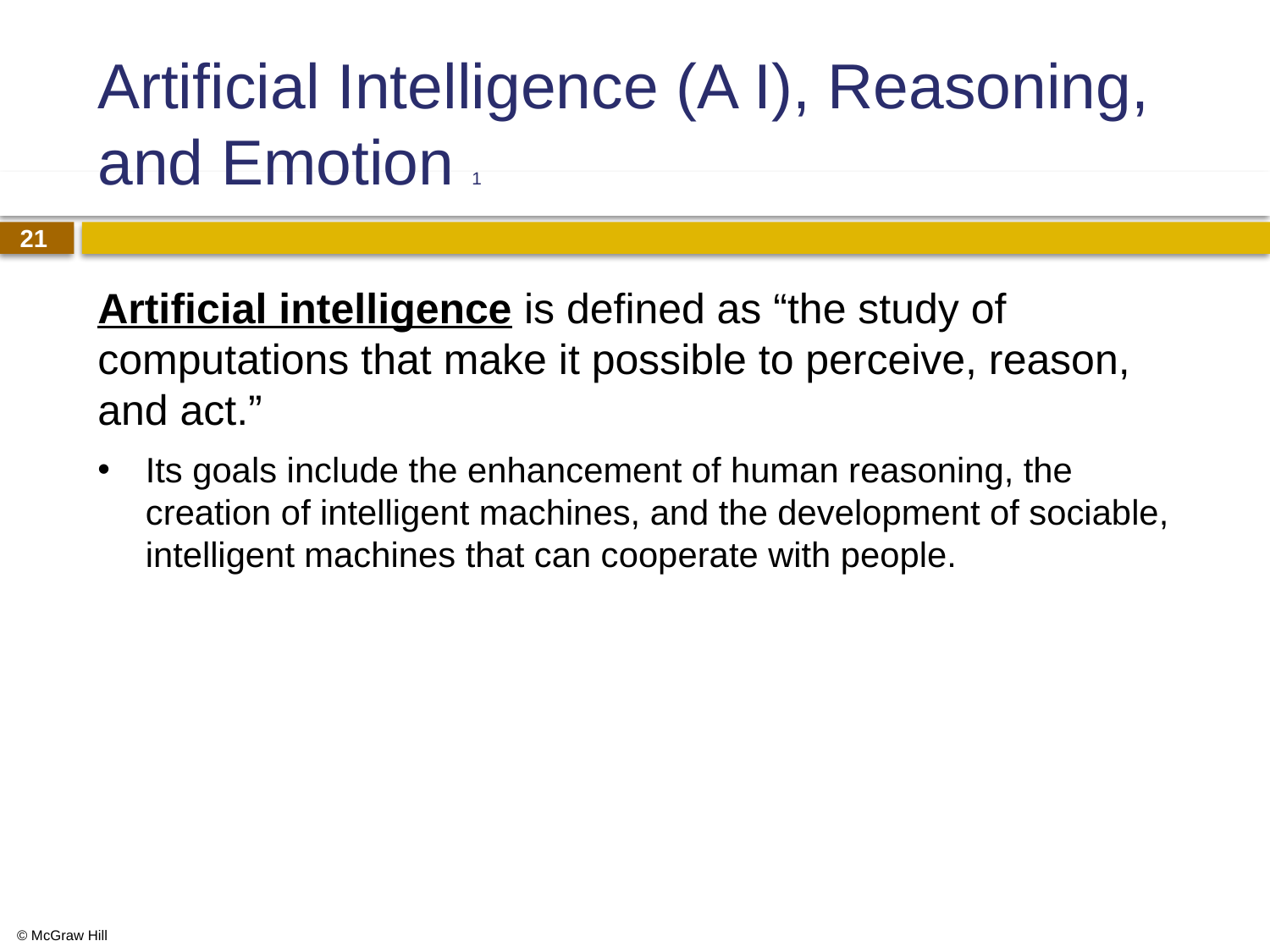

# Artificial Intelligence (A I), Reasoning, and Emotion 1
Artificial intelligence is defined as “the study of computations that make it possible to perceive, reason, and act.”
Its goals include the enhancement of human reasoning, the creation of intelligent machines, and the development of sociable, intelligent machines that can cooperate with people.